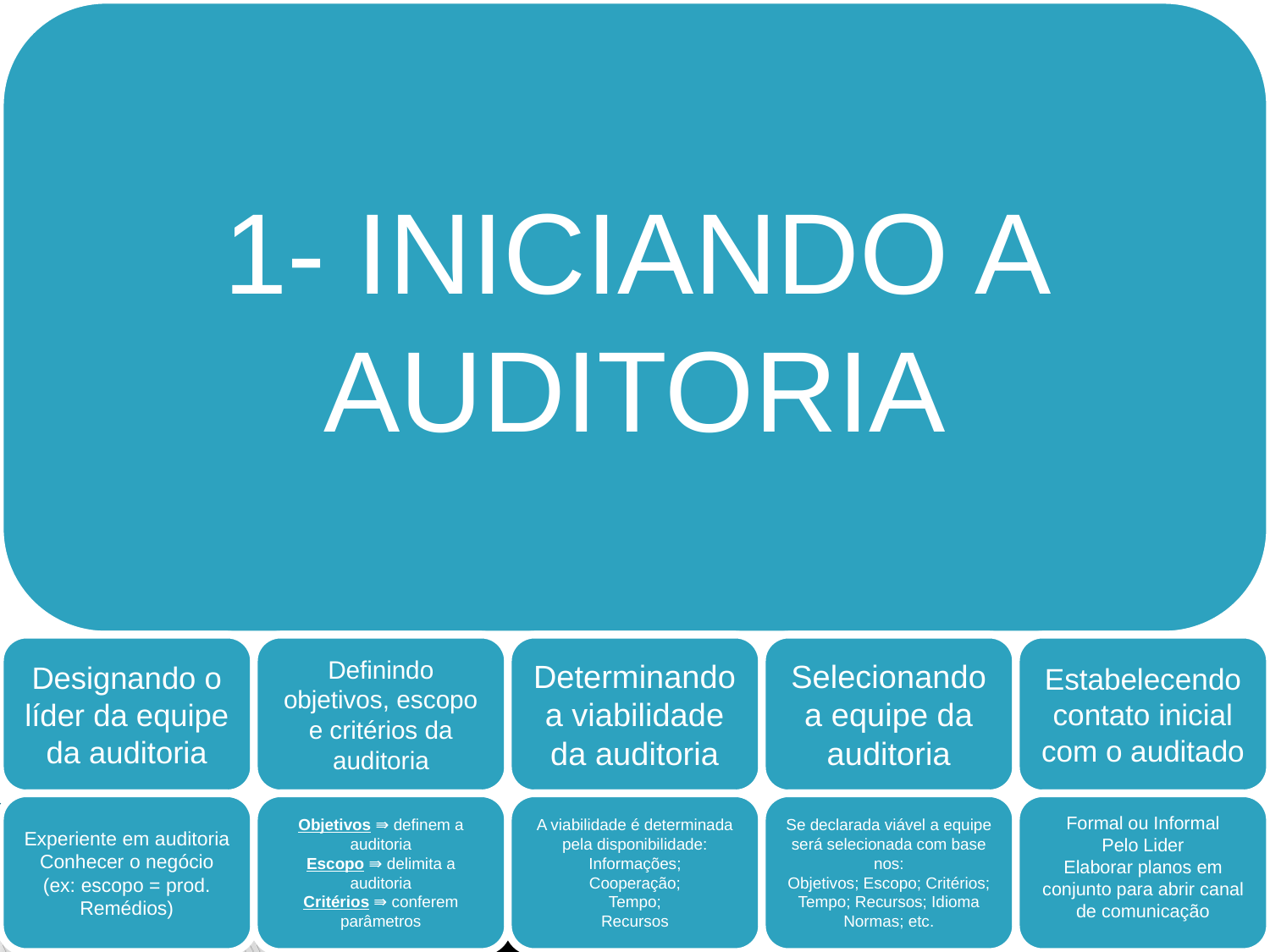

1- INICIANDO A AUDITORIA
Designando o líder da equipe da auditoria
Experiente em auditoria
Conhecer o negócio
(ex: escopo = prod. Remédios)
Definindo objetivos, escopo e critérios da auditoria
Objetivos ⇛ definem a auditoria
Escopo ⇛ delimita a auditoria
Critérios ⇛ conferem parâmetros
Selecionando a equipe da auditoria
Estabelecendo contato inicial com o auditado
Determinando a viabilidade da auditoria
Informações;
Cooperação;
Tempo;
Recursos
Formal ou Informal
Pelo Lider
Elaborar planos em conjunto para abrir canal de comunicação
AUTOR: Prof. João Paulo Miranda